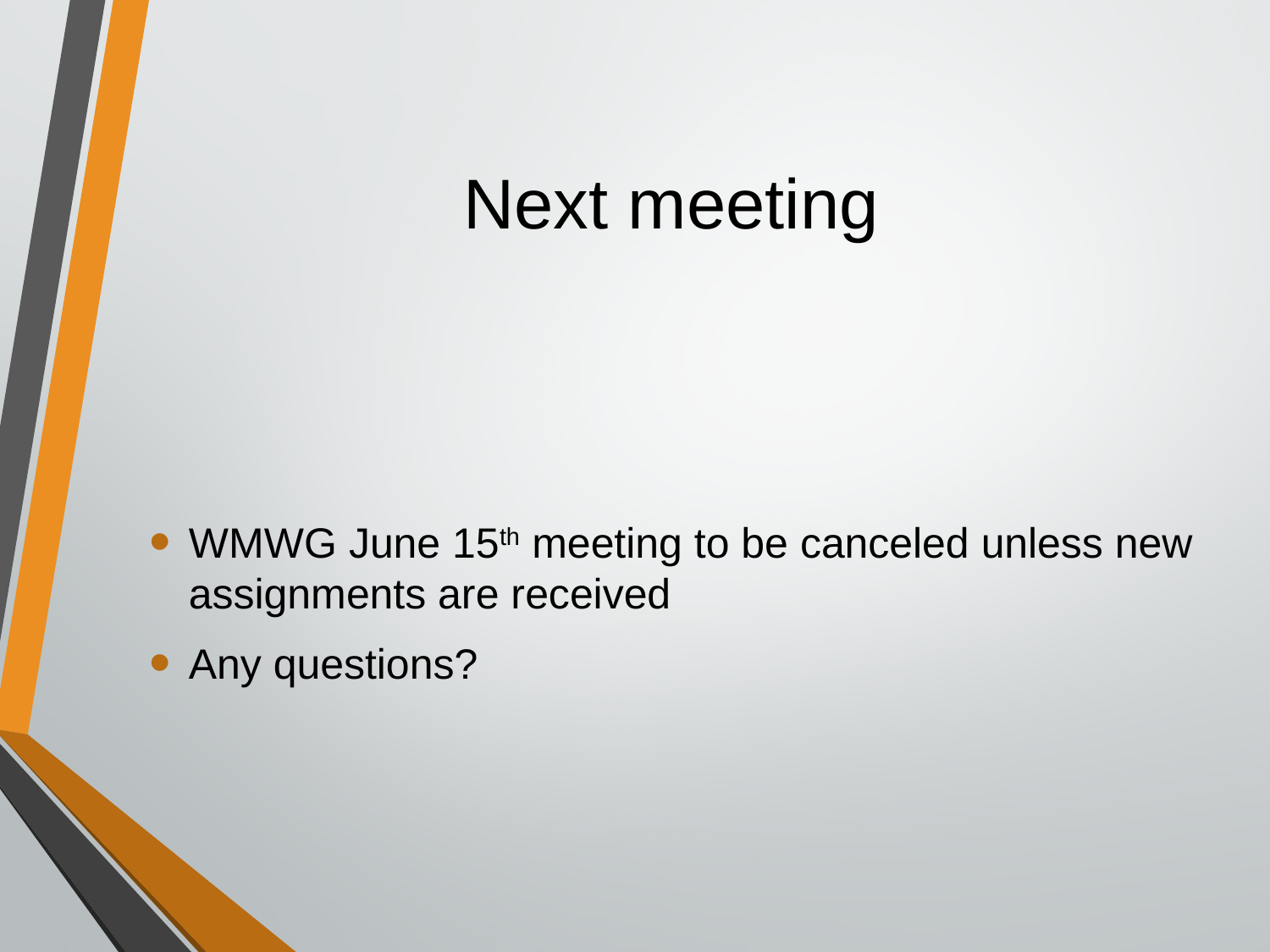

# Next meeting
WMWG June 15th meeting to be canceled unless new assignments are received
Any questions?